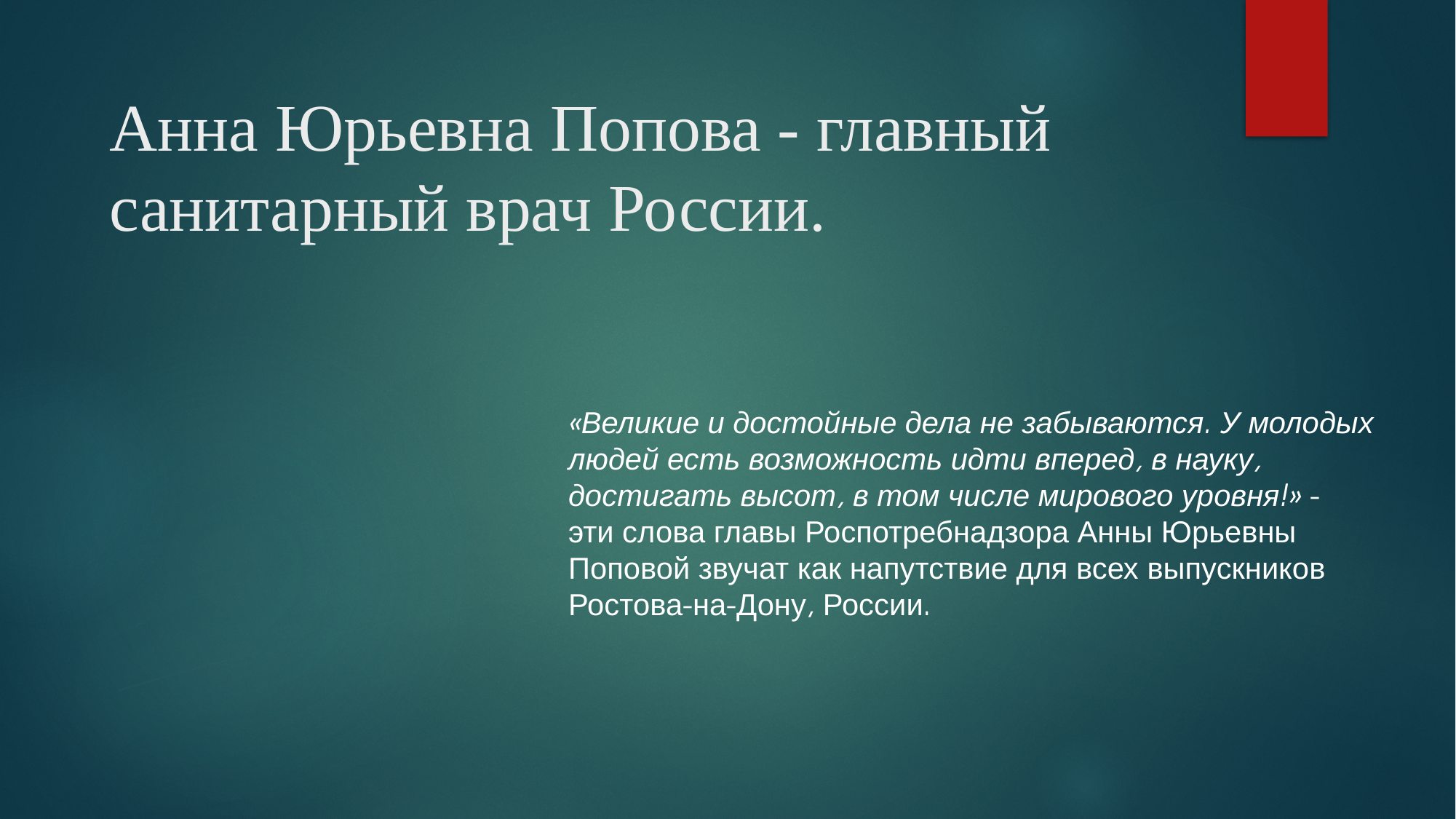

# Анна Юрьевна Попова - главный санитарный врач России.
«Великие и достойные дела не забываются. У молодых людей есть возможность идти вперед, в науку, достигать высот, в том числе мирового уровня!» -
эти слова главы Роспотребнадзора Анны Юрьевны Поповой звучат как напутствие для всех выпускников Ростова-на-Дону, России.